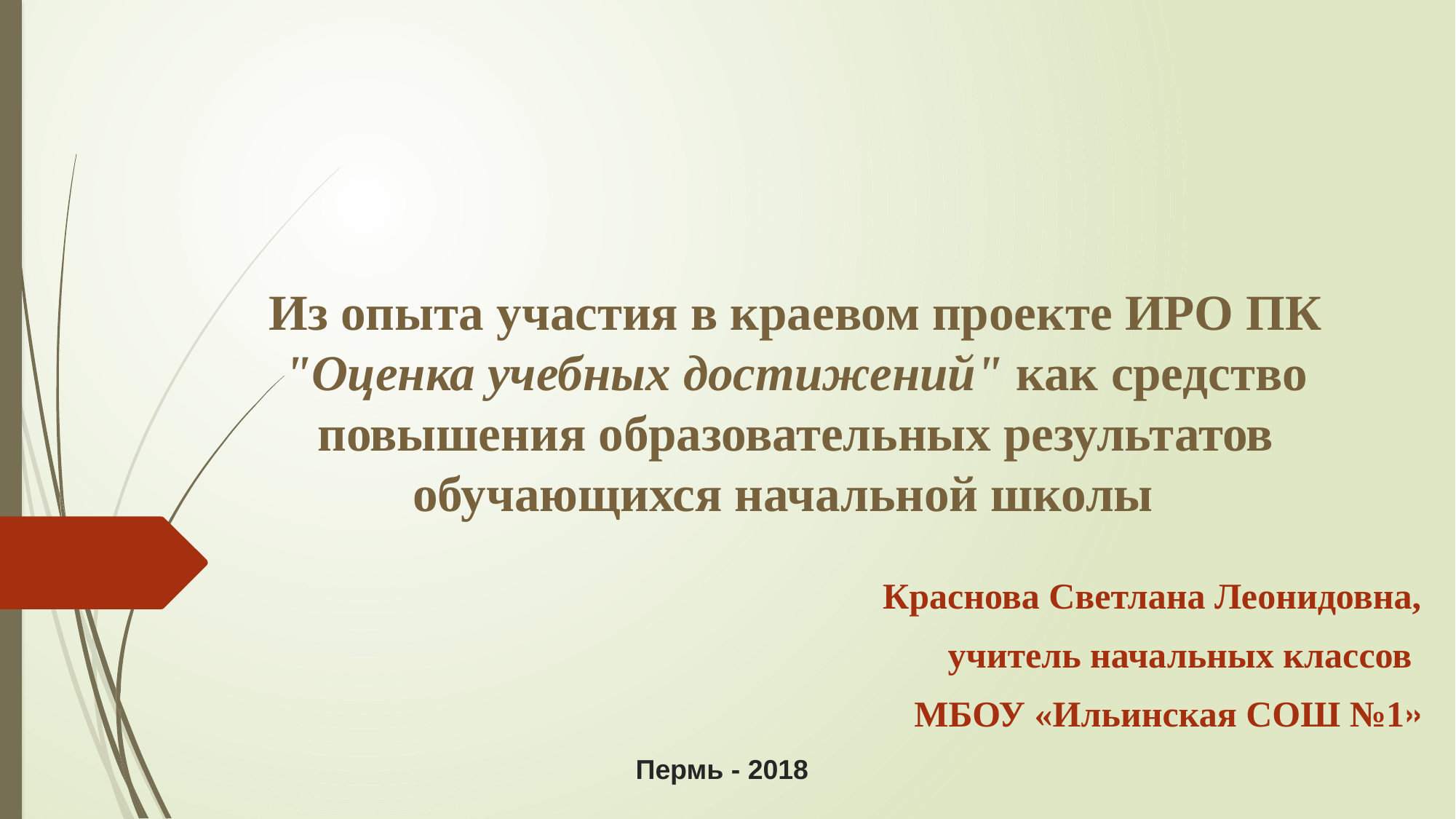

# Из опыта участия в краевом проекте ИРО ПК "Оценка учебных достижений" как средство повышения образовательных результатов обучающихся начальной школы
Краснова Светлана Леонидовна,
 учитель начальных классов
МБОУ «Ильинская СОШ №1»

Пермь - 2018